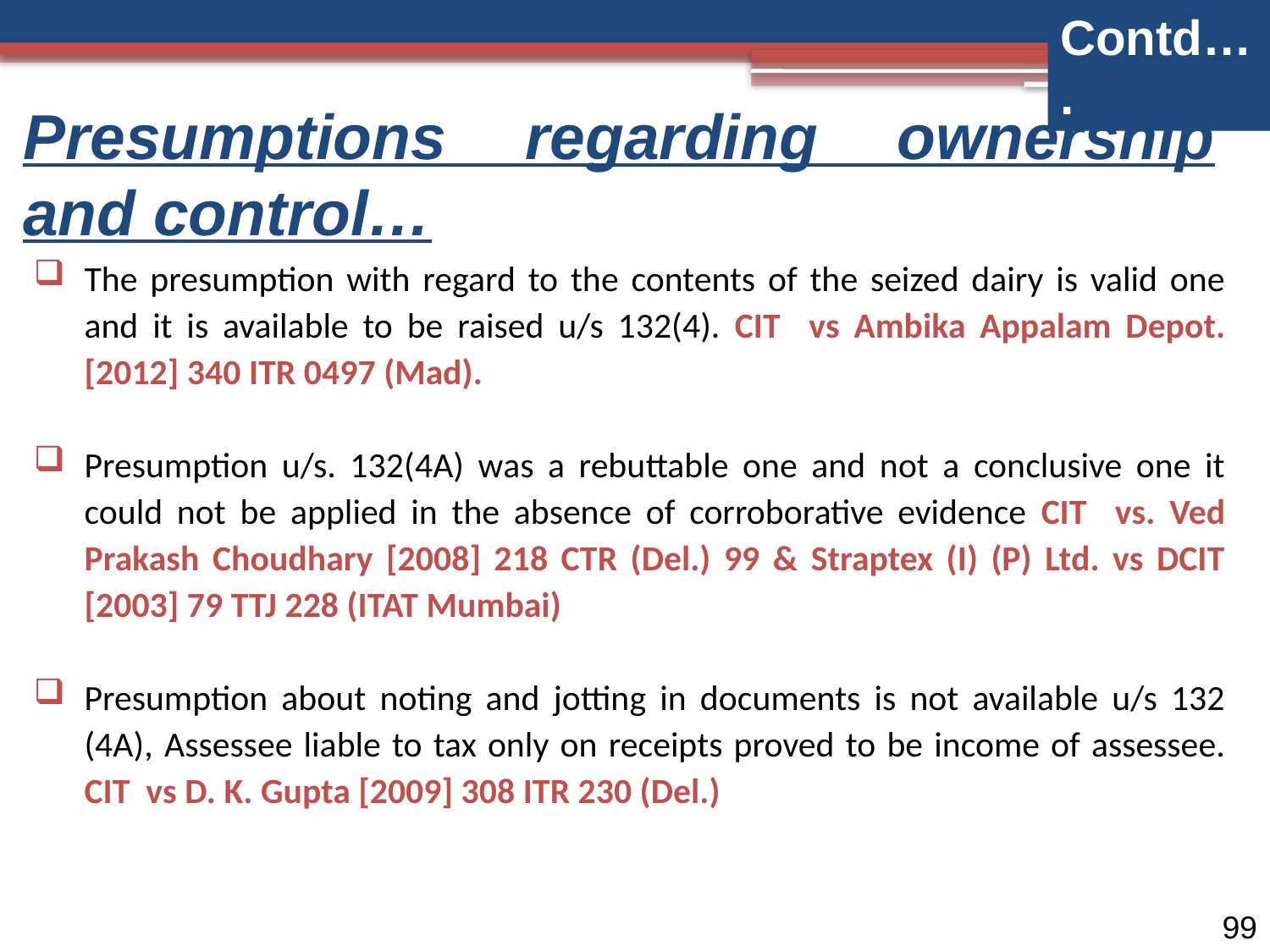

Contd….
Presumptions regarding ownership and control…
The presumption with regard to the contents of the seized dairy is valid one and it is available to be raised u/s 132(4). CIT  vs Ambika Appalam Depot. [2012] 340 ITR 0497 (Mad).

Presumption u/s. 132(4A) was a rebuttable one and not a conclusive one it could not be applied in the absence of corroborative evidence CIT  vs. Ved Prakash Choudhary [2008] 218 CTR (Del.) 99 & Straptex (I) (P) Ltd. vs DCIT [2003] 79 TTJ 228 (ITAT Mumbai)

Presumption about noting and jotting in documents is not available u/s 132 (4A), Assessee liable to tax only on receipts proved to be income of assessee. CIT  vs D. K. Gupta [2009] 308 ITR 230 (Del.)
99